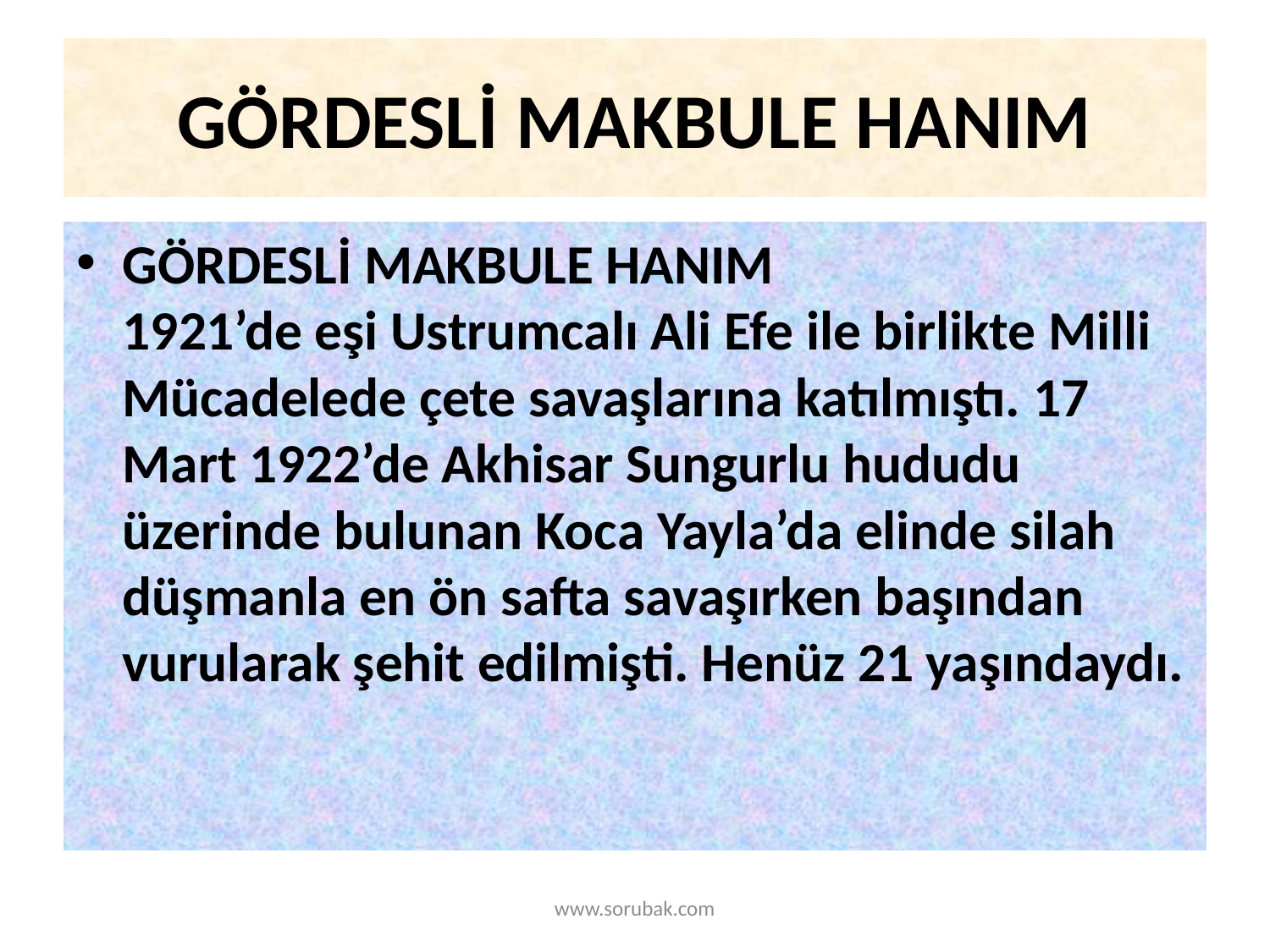

# GÖRDESLİ MAKBULE HANIM
GÖRDESLİ MAKBULE HANIM
1921’de eşi Ustrumcalı Ali Efe ile birlikte Milli Mücadelede çete savaşlarına katılmıştı. 17 Mart 1922’de Akhisar Sungurlu hududu üzerinde bulunan Koca Yayla’da elinde silah düşmanla en ön safta savaşırken başından vurularak şehit edilmişti. Henüz 21 yaşındaydı.
www.sorubak.com